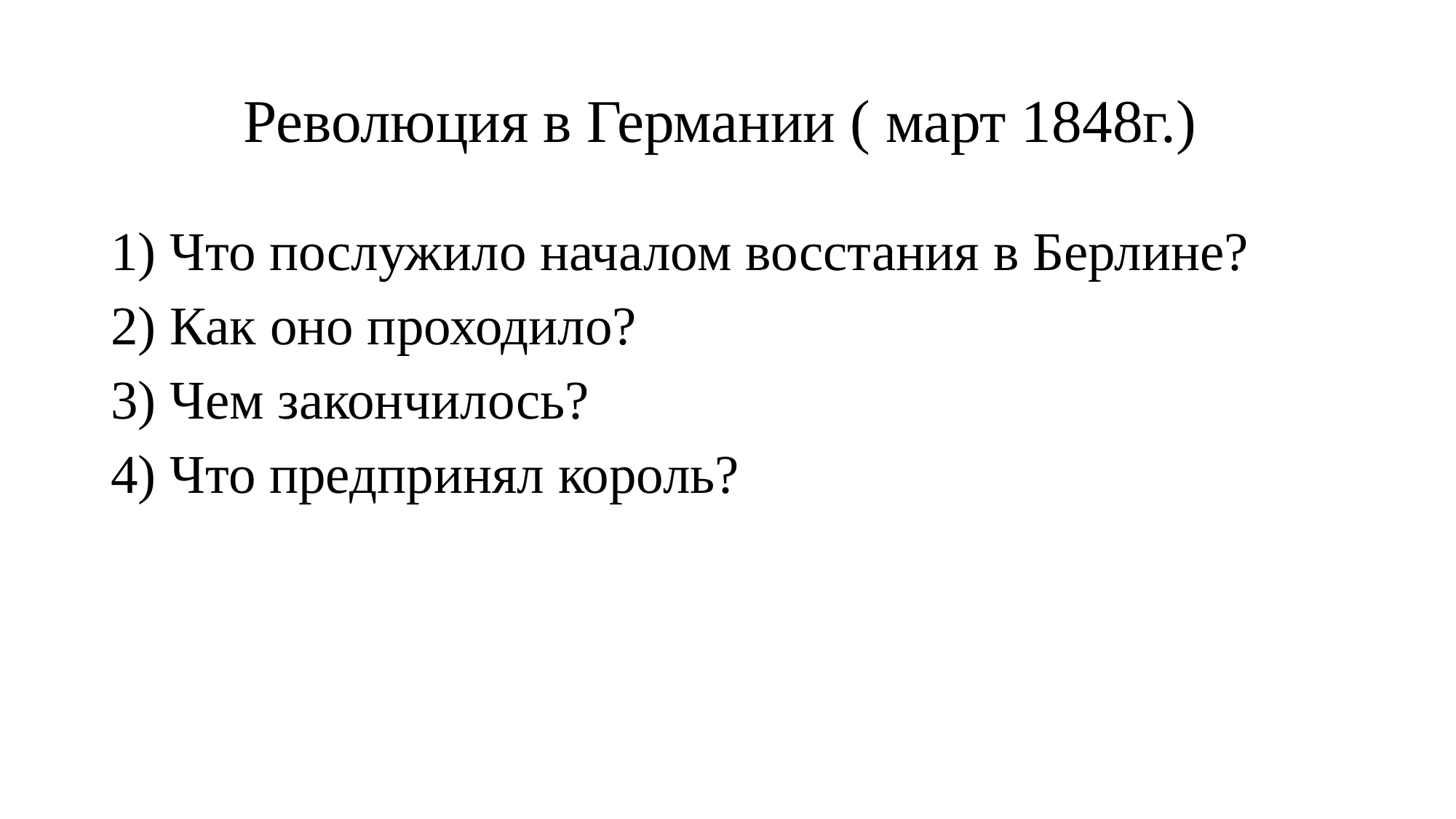

# Революция в Германии ( март 1848г.)
1) Что послужило началом восстания в Берлине?
2) Как оно проходило?
3) Чем закончилось?
4) Что предпринял король?